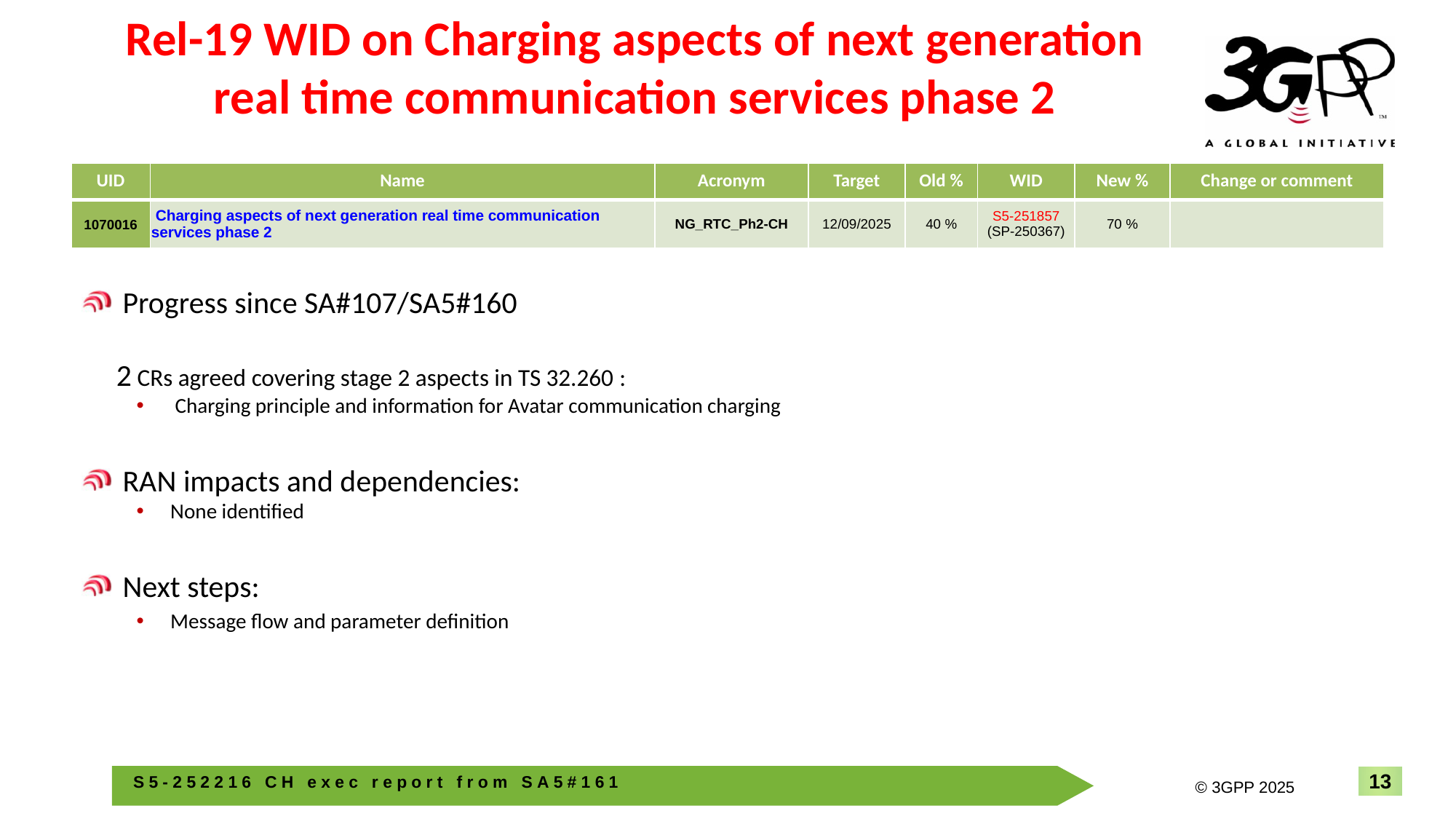

# Rel-19 WID on Charging aspects of next generation real time communication services phase 2
| UID | Name | Acronym | Target | Old % | WID | New % | Change or comment |
| --- | --- | --- | --- | --- | --- | --- | --- |
| 1070016 | Charging aspects of next generation real time communication services phase 2 | NG\_RTC\_Ph2-CH | 12/09/2025 | 40 % | S5-251857 (SP-250367) | 70 % |  |
Progress since SA#107/SA5#160

     2 CRs agreed covering stage 2 aspects in TS 32.260 :
 Charging principle and information for Avatar communication charging

RAN impacts and dependencies:
None identified

Next steps:
Message flow and parameter definition